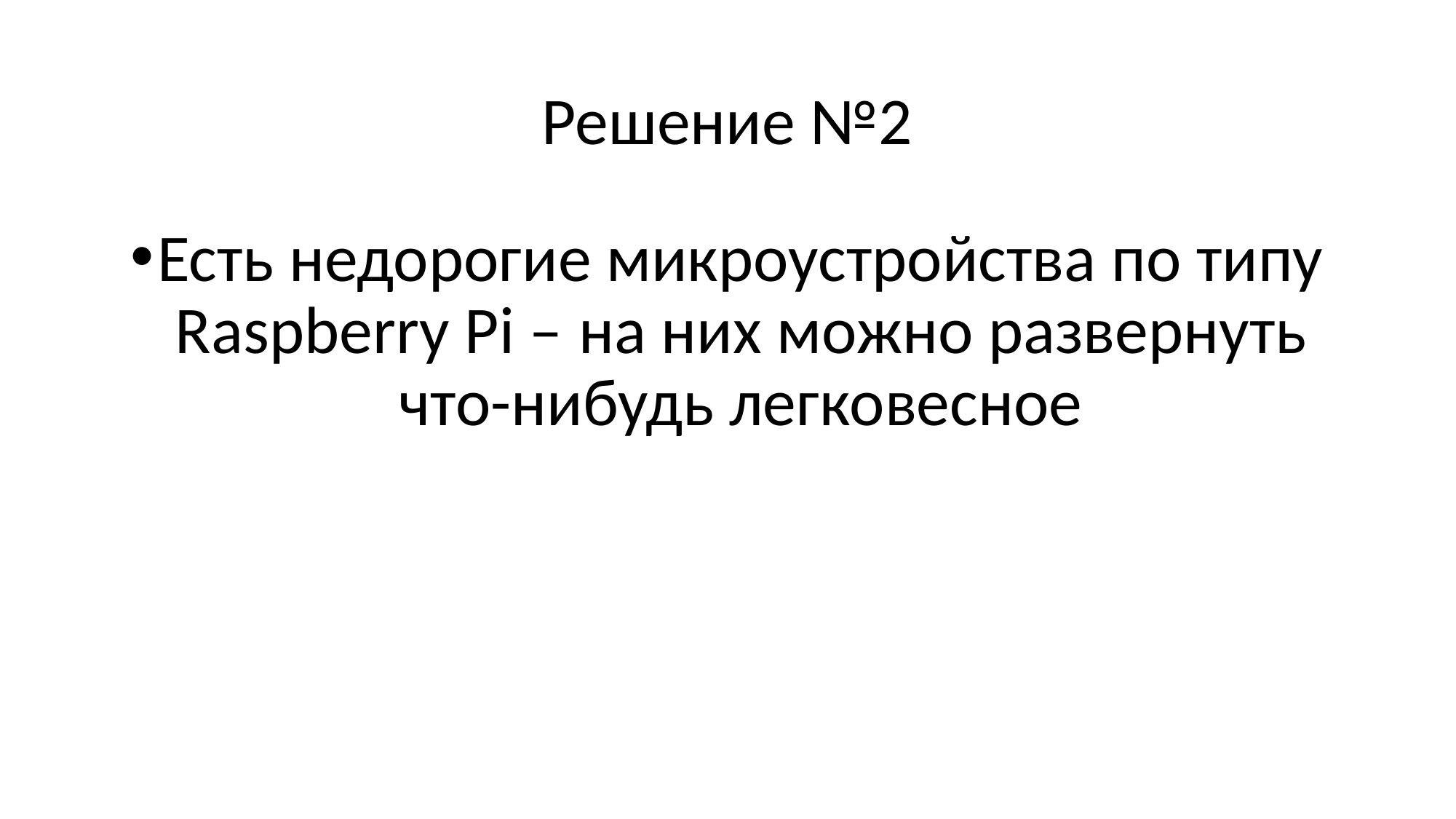

# Решение №2
Есть недорогие микроустройства по типу Raspberry Pi – на них можно развернуть что-нибудь легковесное